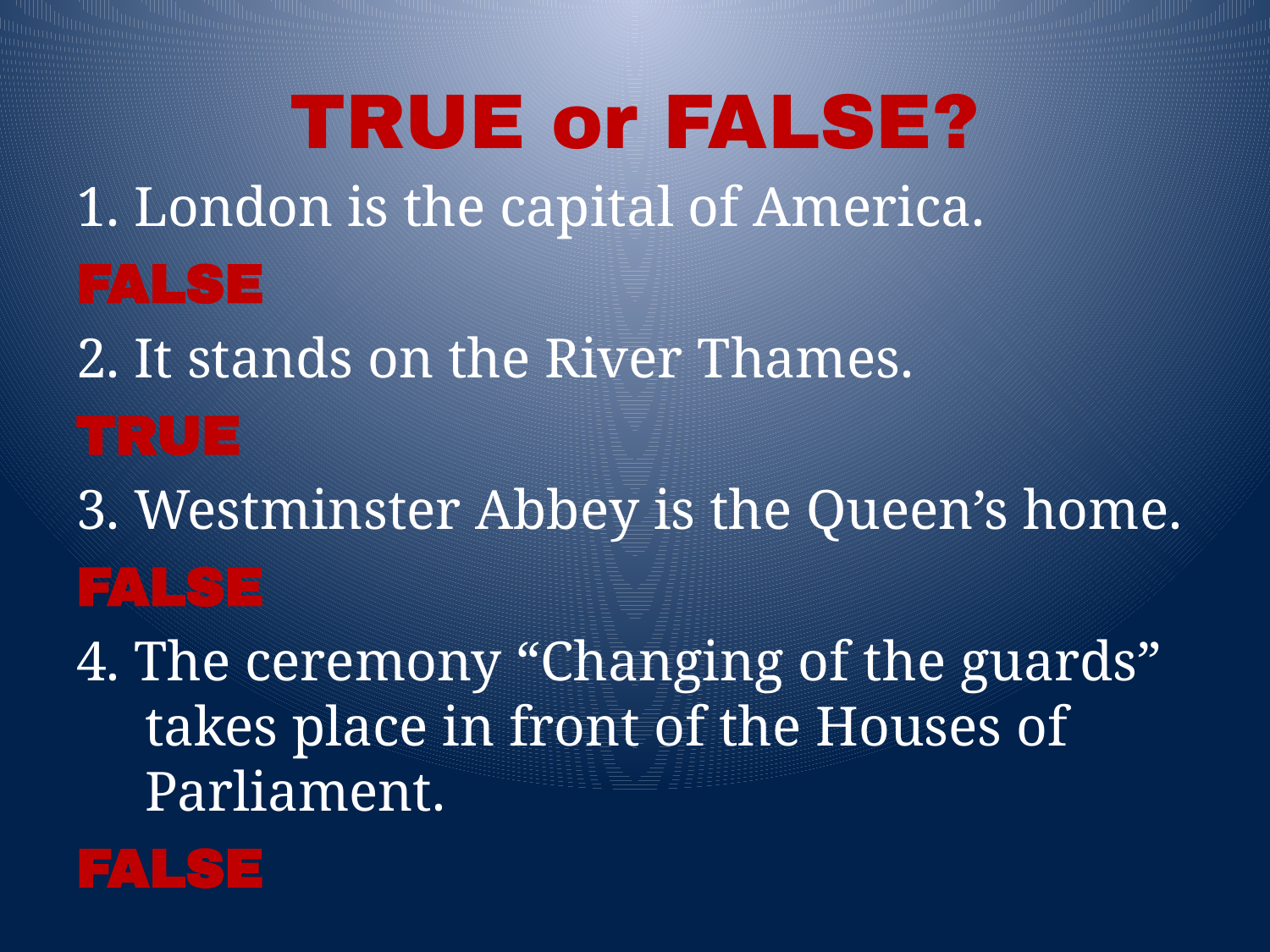

# TRUE or FALSE?
1. London is the capital of America.
FALSE
2. It stands on the River Thames.
TRUE
3. Westminster Abbey is the Queen’s home.
FALSE
4. The ceremony “Changing of the guards” takes place in front of the Houses of Parliament.
FALSE